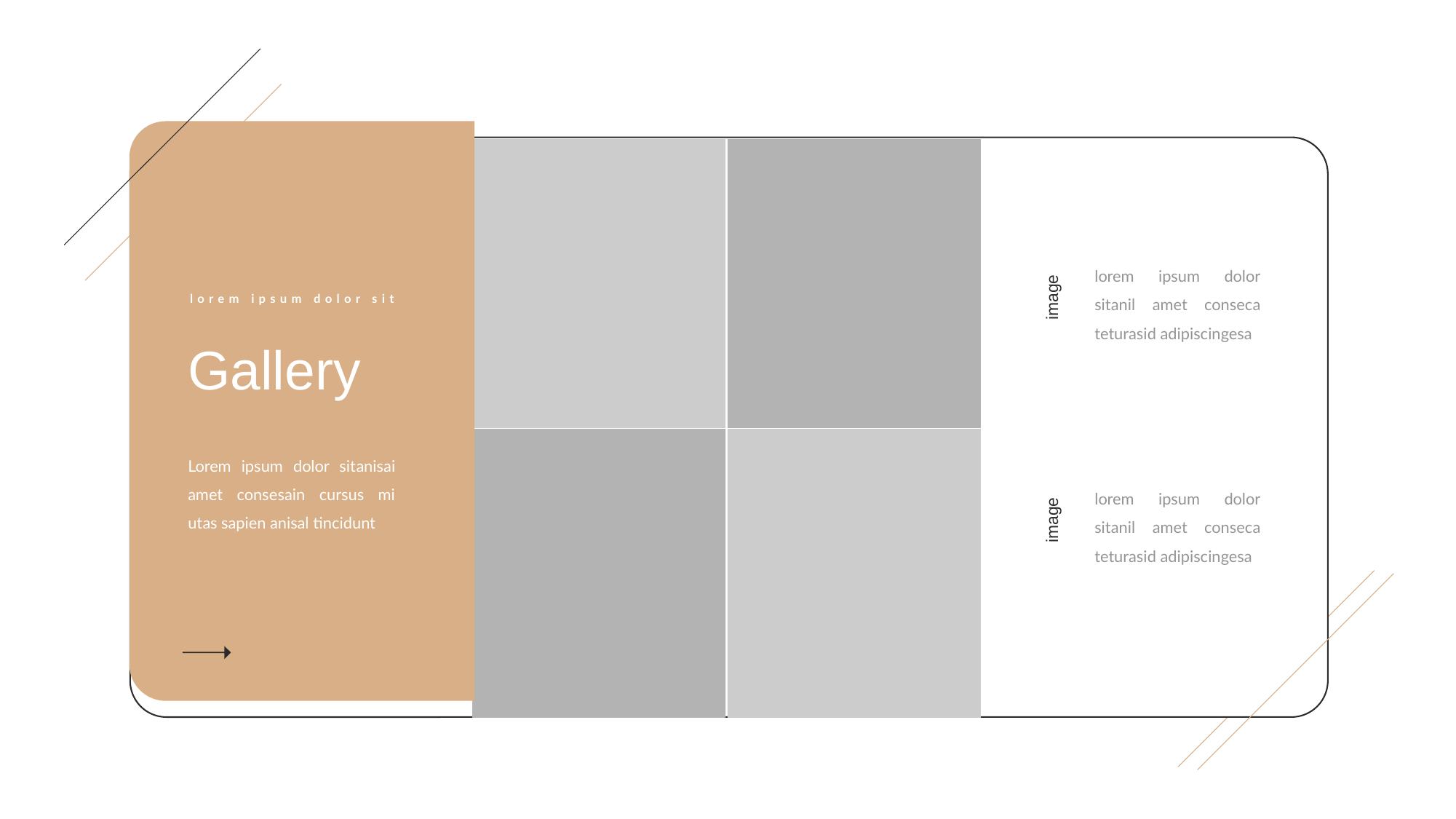

lorem ipsum dolor sitanil amet conseca teturasid adipiscingesa
image
lorem ipsum dolor sitanil amet conseca teturasid adipiscingesa
image
lorem ipsum dolor sit
Gallery
Lorem ipsum dolor sitanisai amet consesain cursus mi utas sapien anisal tincidunt